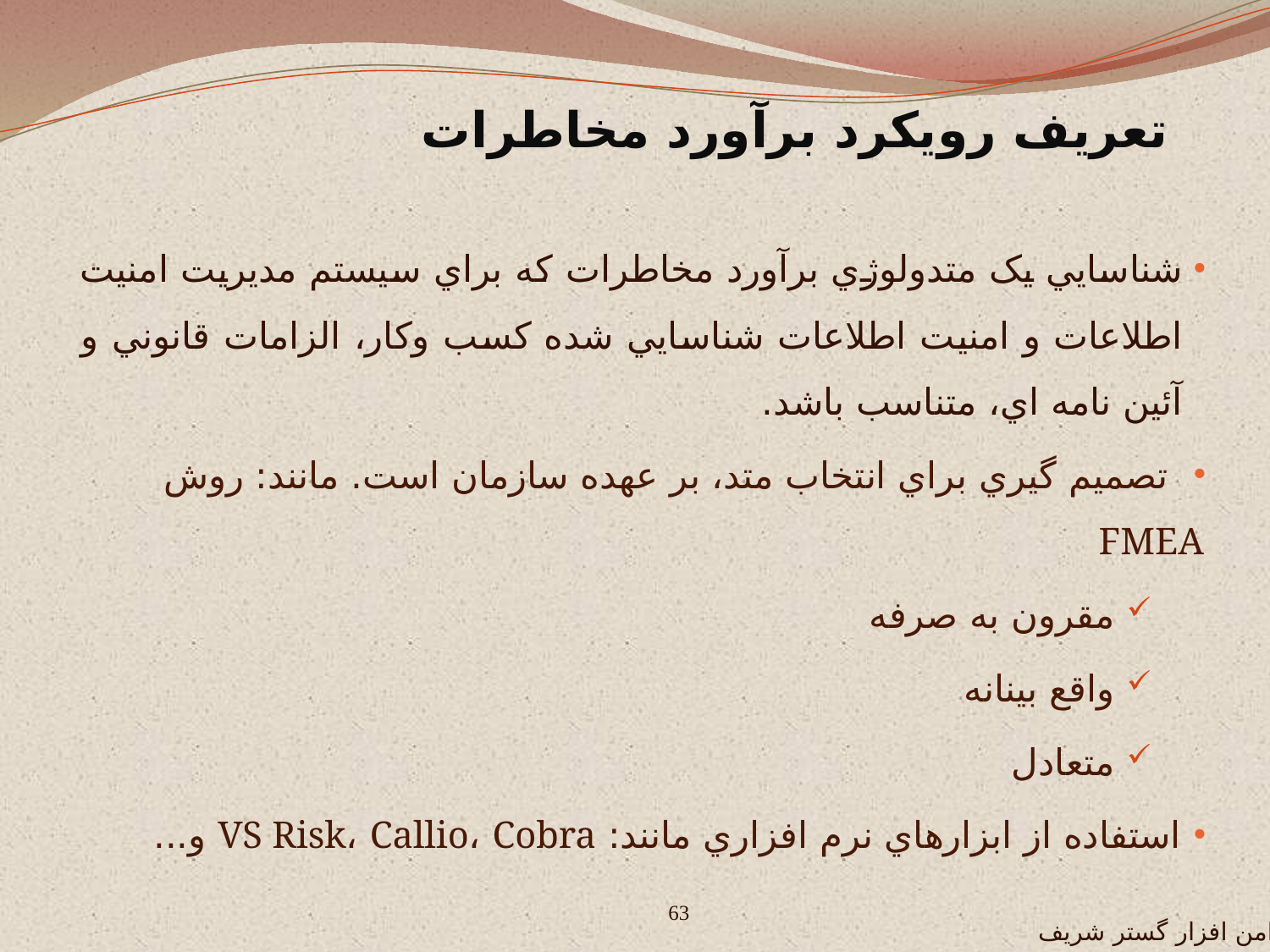

تعريف رويکرد برآورد مخاطرات
شناسايي يک متدولوژي برآورد مخاطرات که براي سيستم مديريت امنيت اطلاعات و امنيت اطلاعات شناسايي شده کسب وکار، الزامات قانوني و آئين نامه اي، متناسب باشد.
  تصميم گيري براي انتخاب متد، بر عهده سازمان است. مانند: روش FMEA
 مقرون به صرفه
 واقع بينانه
 متعادل
 استفاده از ابزارهاي نرم افزاري مانند: VS Risk، Callio، Cobra و...